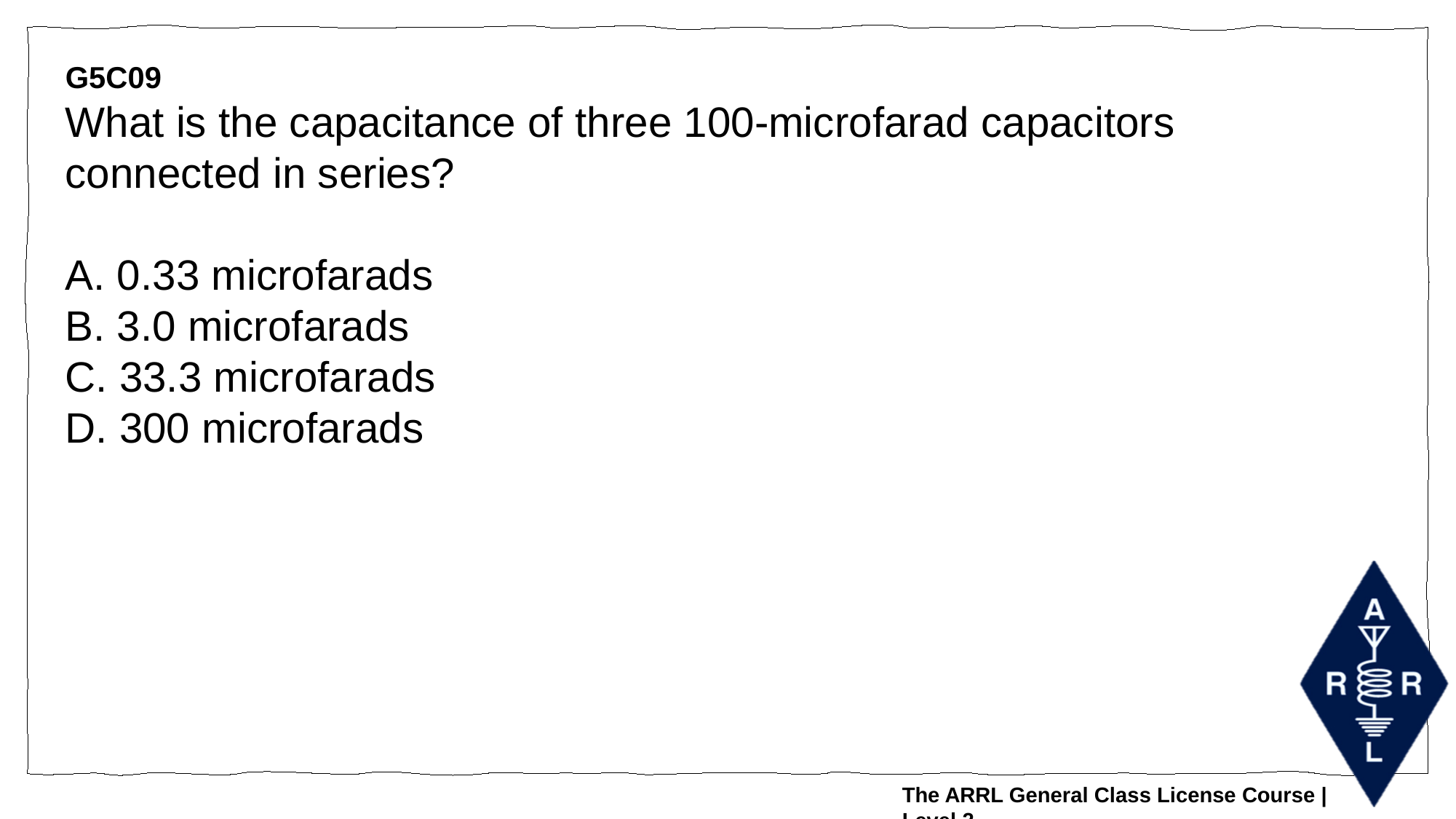

G5C09
What is the capacitance of three 100-microfarad capacitors connected in series?

A. 0.33 microfarads
B. 3.0 microfarads
C. 33.3 microfarads
D. 300 microfarads